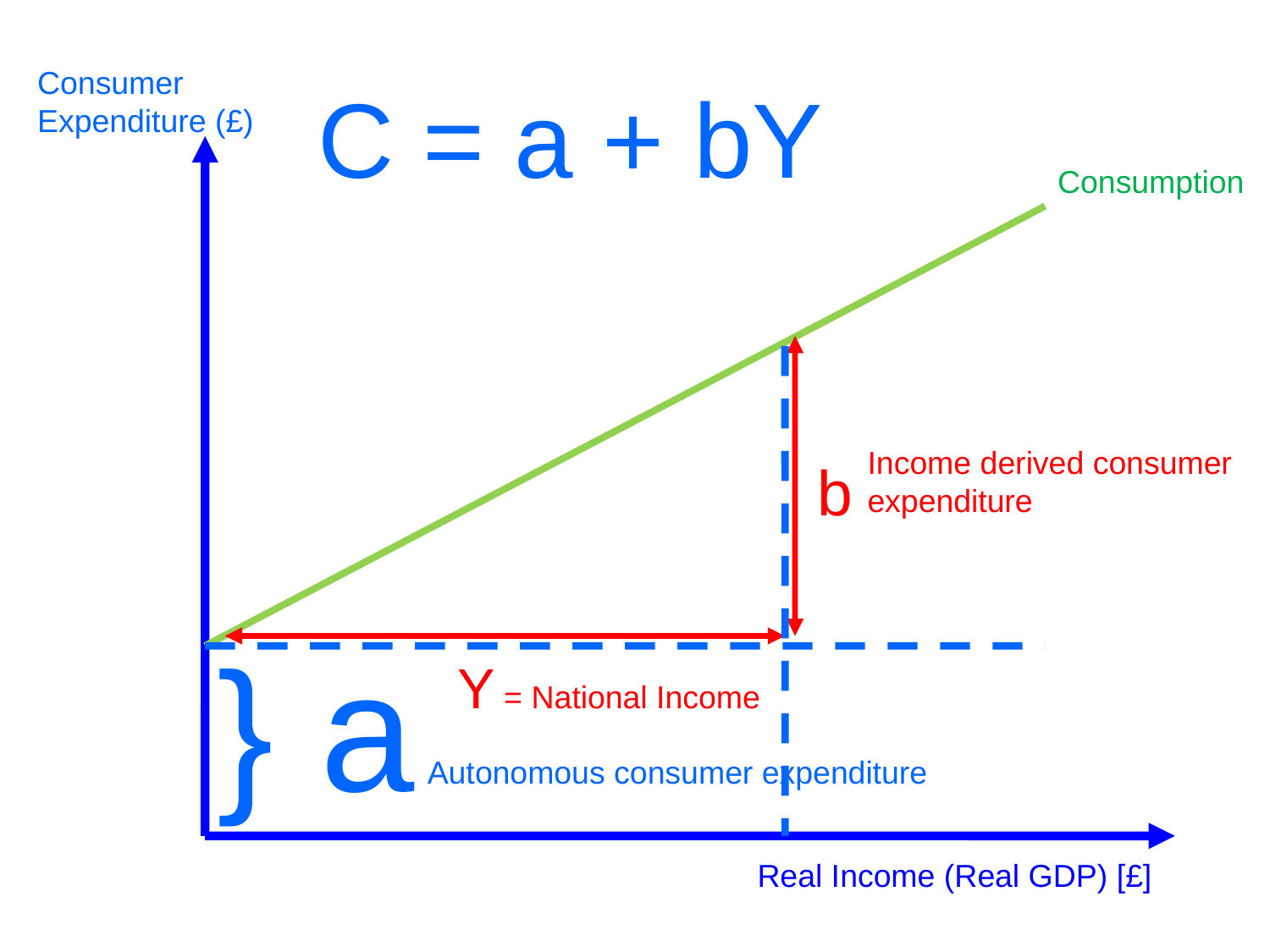

Consumer Expenditure (£)
C = a + bY

Consumption

Income derived consumer expenditure
b
} a

Y = National Income
Autonomous consumer expenditure

Real Income (Real GDP) [£]